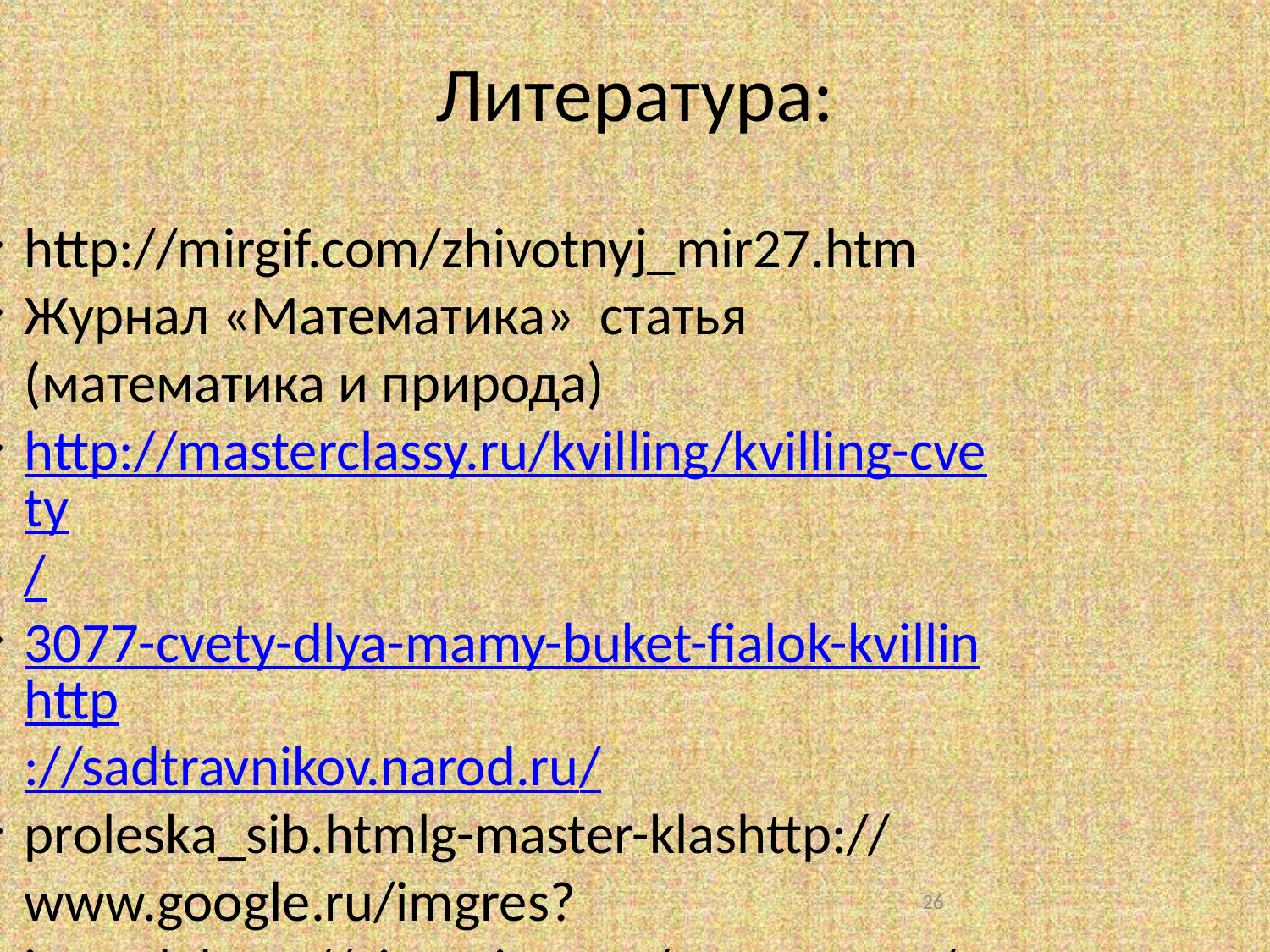

Литература:
http://mirgif.com/zhivotnyj_mir27.htm
Журнал «Математика»  статья (математика и природа)
http://masterclassy.ru/kvilling/kvilling-cvety/
3077-cvety-dlya-mamy-buket-fialok-kvillinhttp://sadtravnikov.narod.ru/
proleska_sib.htmlg-master-klashttp://www.google.ru/imgres?
imgurl=http://givotnie.com/wp-content/uploads/2011/04/sobol_3.
jpg&imgrefurl=s-s-poshagovym-foto.html
26